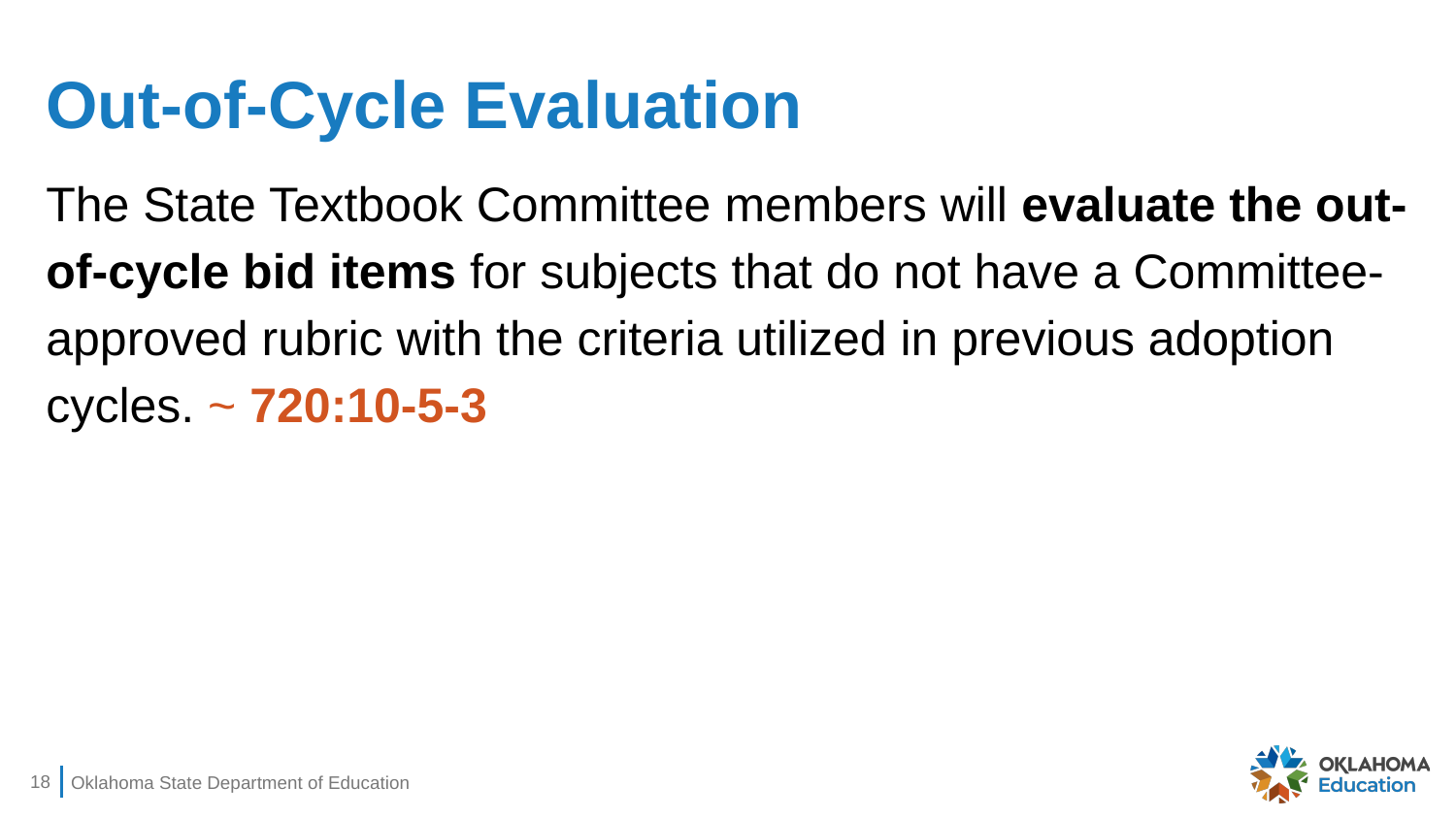

# Out-of-Cycle Evaluation
The State Textbook Committee members will evaluate the out-of-cycle bid items for subjects that do not have a Committee-approved rubric with the criteria utilized in previous adoption cycles. ~ 720:10-5-3